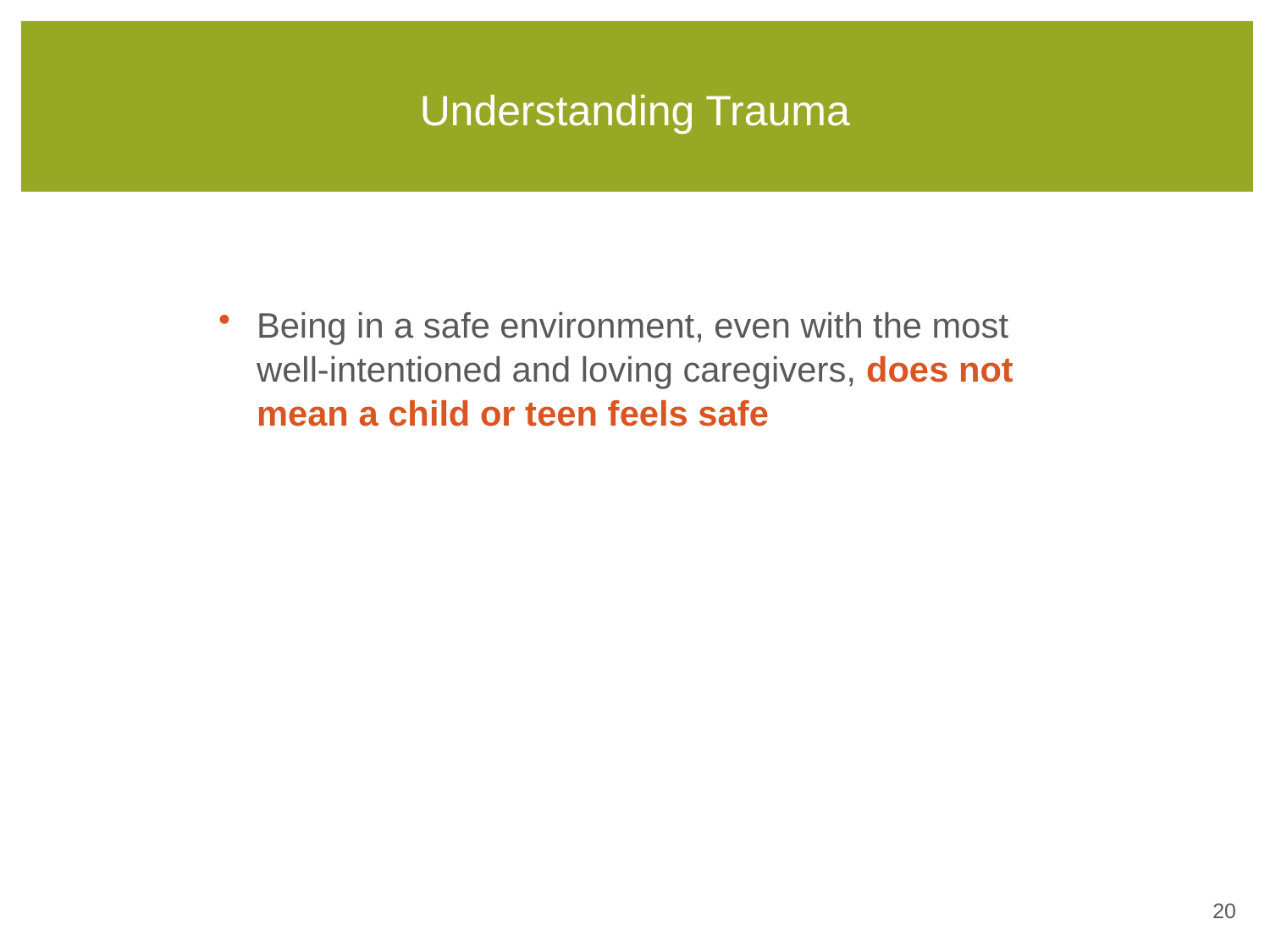

# Understanding Trauma
Being in a safe environment, even with the most well-intentioned and loving caregivers, does not mean a child or teen feels safe
20